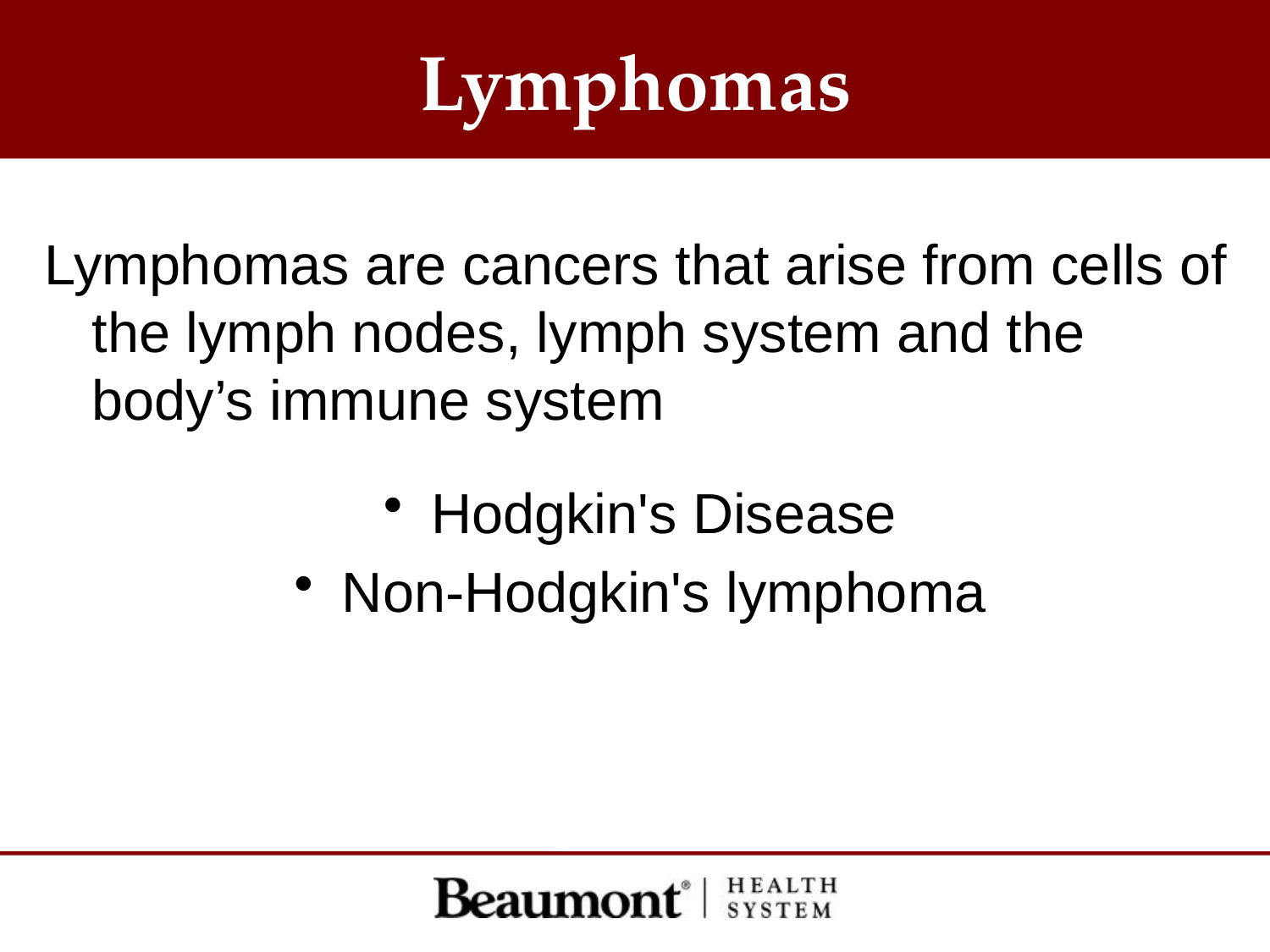

# Lymphomas
Lymphomas are cancers that arise from cells of the lymph nodes, lymph system and the body’s immune system

Hodgkin's Disease
Non-Hodgkin's lymphoma